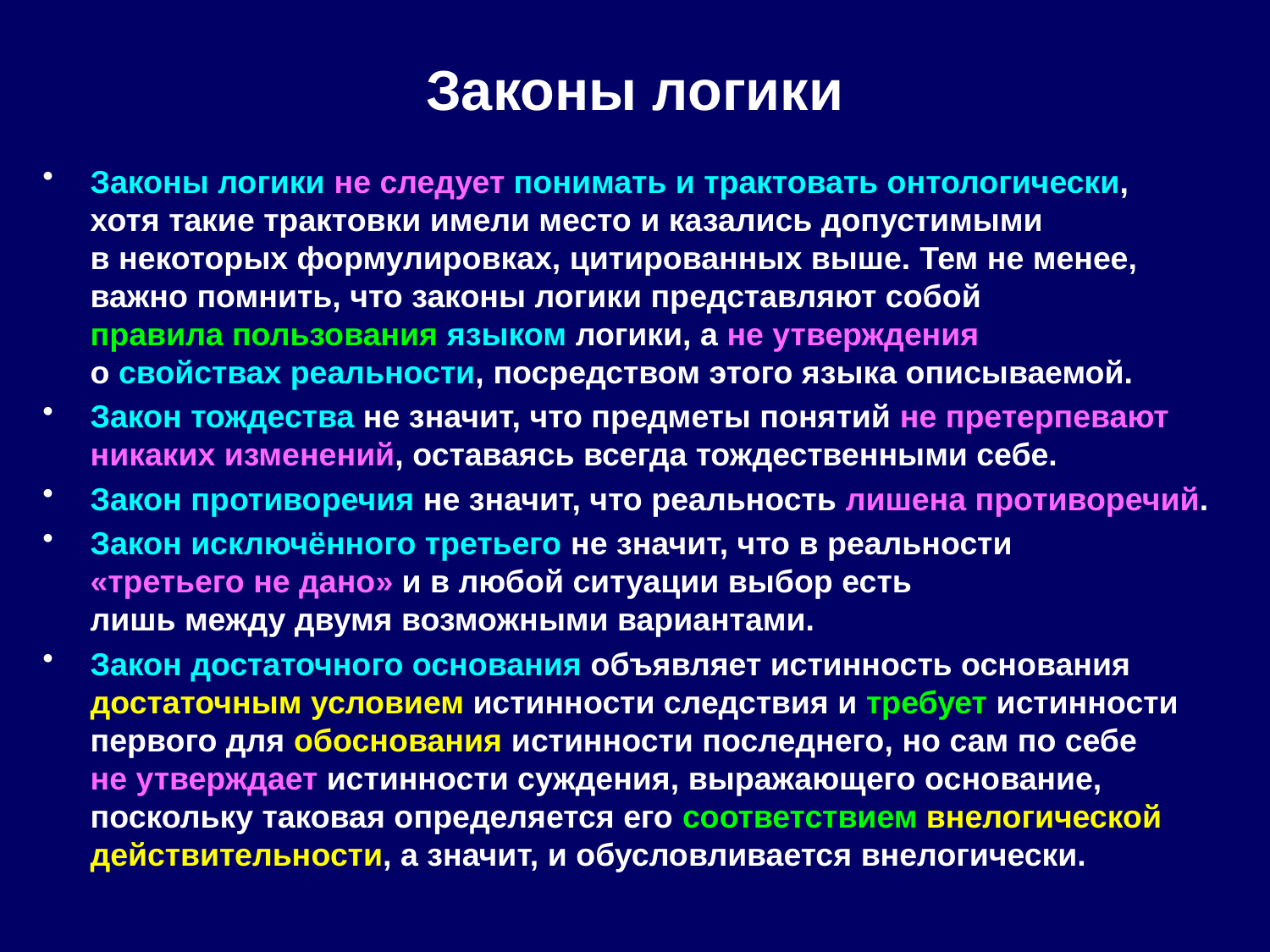

Законы логики
Законы логики не следует понимать и трактовать онтологически,
хотя такие трактовки имели место и казались допустимыми
в некоторых формулировках, цитированных выше. Тем не менее, важно помнить, что законы логики представляют собой
правила пользования языком логики, а не утверждения
о свойствах реальности, посредством этого языка описываемой.
Закон тождества не значит, что предметы понятий не претерпевают никаких изменений, оставаясь всегда тождественными себе.
Закон противоречия не значит, что реальность лишена противоречий.
Закон исключённого третьего не значит, что в реальности
«третьего не дано» и в любой ситуации выбор есть
лишь между двумя возможными вариантами.
Закон достаточного основания объявляет истинность основания достаточным условием истинности следствия и требует истинности первого для обоснования истинности последнего, но сам по себе
не утверждает истинности суждения, выражающего основание, поскольку таковая определяется его соответствием внелогической действительности, а значит, и обусловливается внелогически.